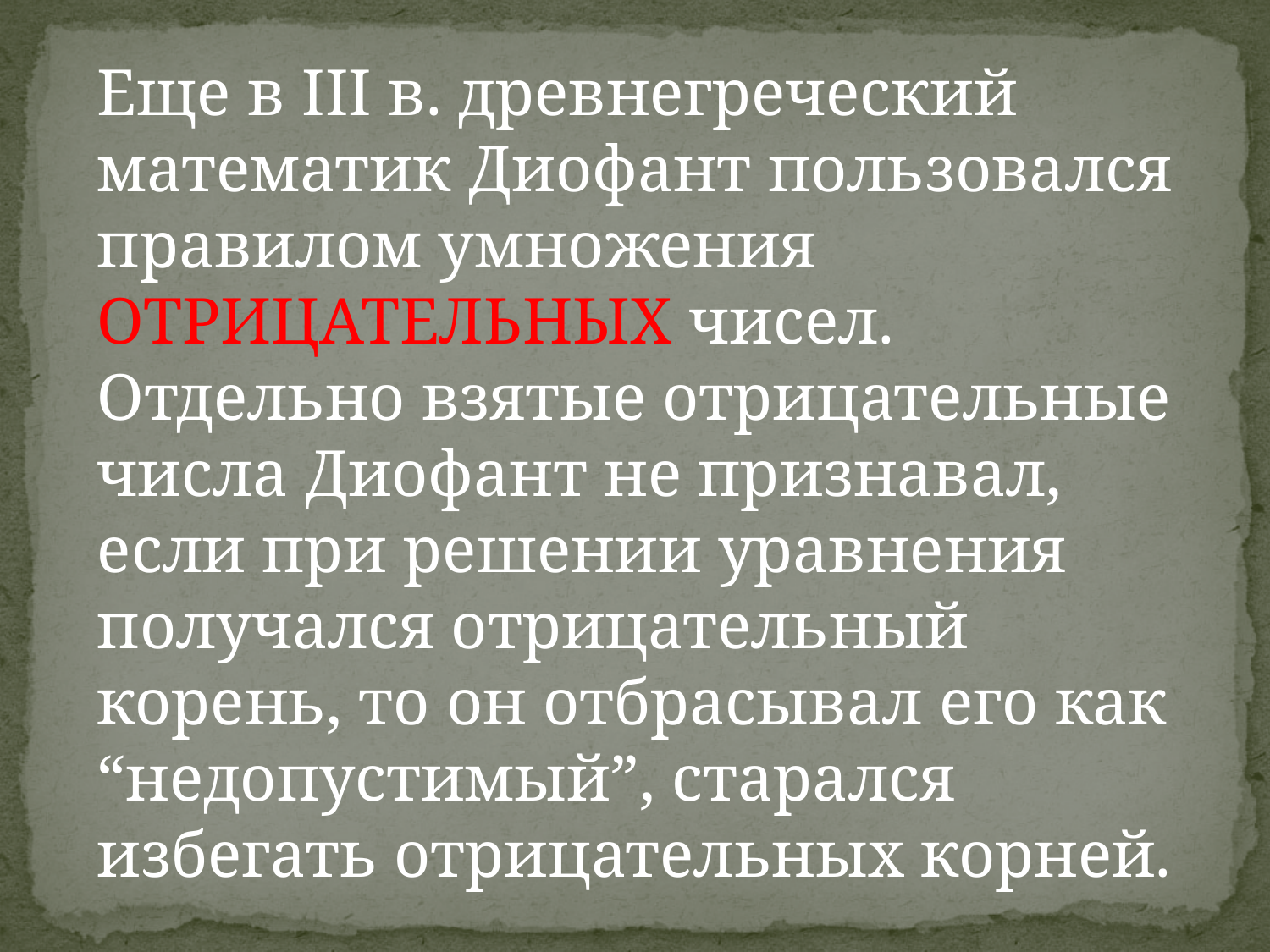

Еще в III в. древнегреческий математик Диофант пользовался правилом умножения ОТРИЦАТЕЛЬНЫХ чисел. Отдельно взятые отрицательные числа Диофант не признавал, если при решении уравнения получался отрицательный корень, то он отбрасывал его как “недопустимый”, старался избегать отрицательных корней.